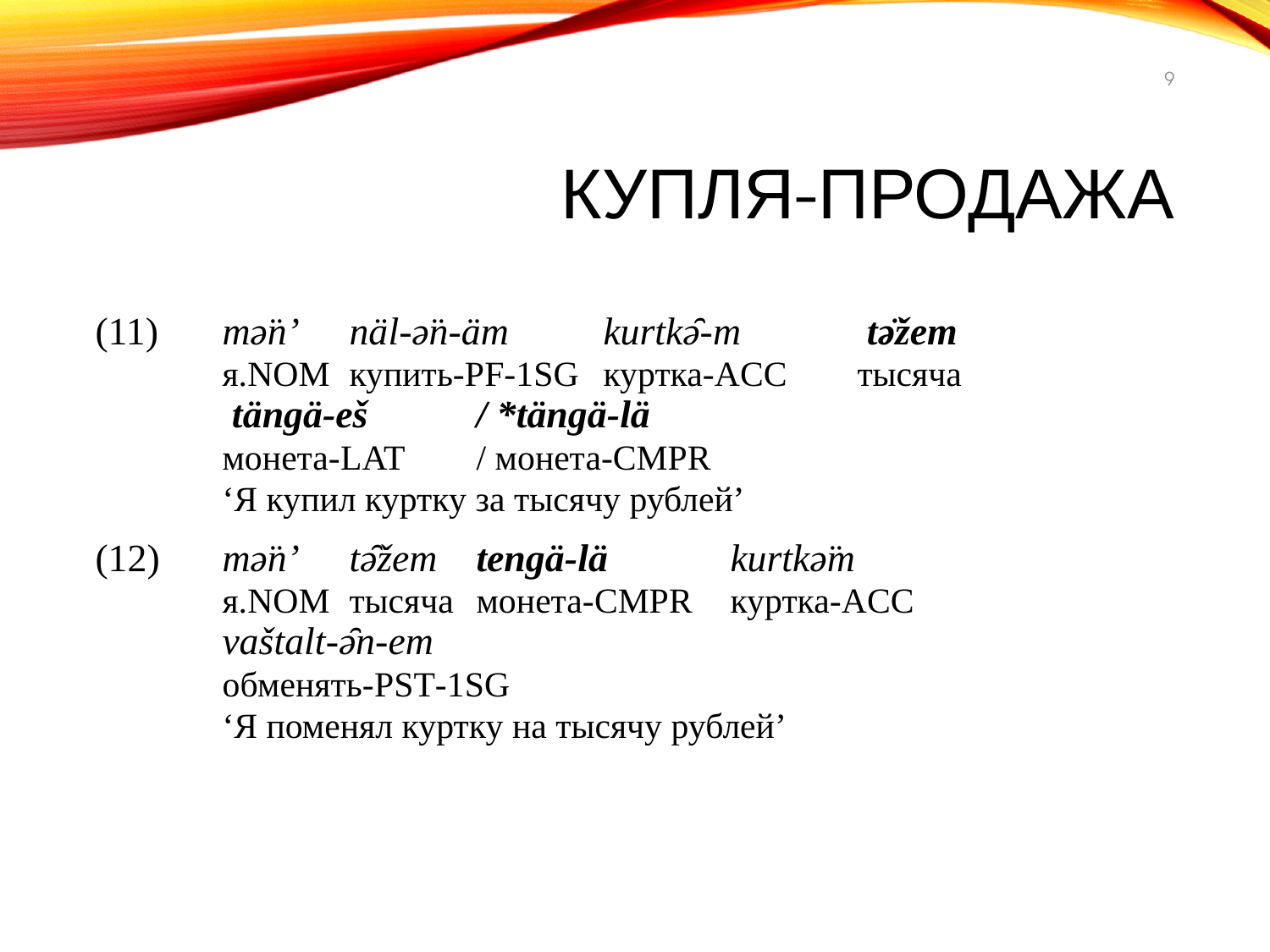

9
# Купля-продажа
(11)	mə̈n’ 	näl-ə̈n-äm 	kurtkə̑-m 	 tə̈žem
	я.nom 	купить-pf-1sg 	куртка-acc 	тысяча
	 tängä-eš 	/ *tängä-lä
	монета-lat 	/ монета-cmpr
	‘Я купил куртку за тысячу рублей’
(12)	mə̈n’ 	tə̑žem 	tengä-lä 	kurtkə̈m
	я.nom 	тысяча 	монета-cmpr 	куртка-acc
	vaštalt-ə̑n-em
	обменять-pst-1sg
	‘Я поменял куртку на тысячу рублей’